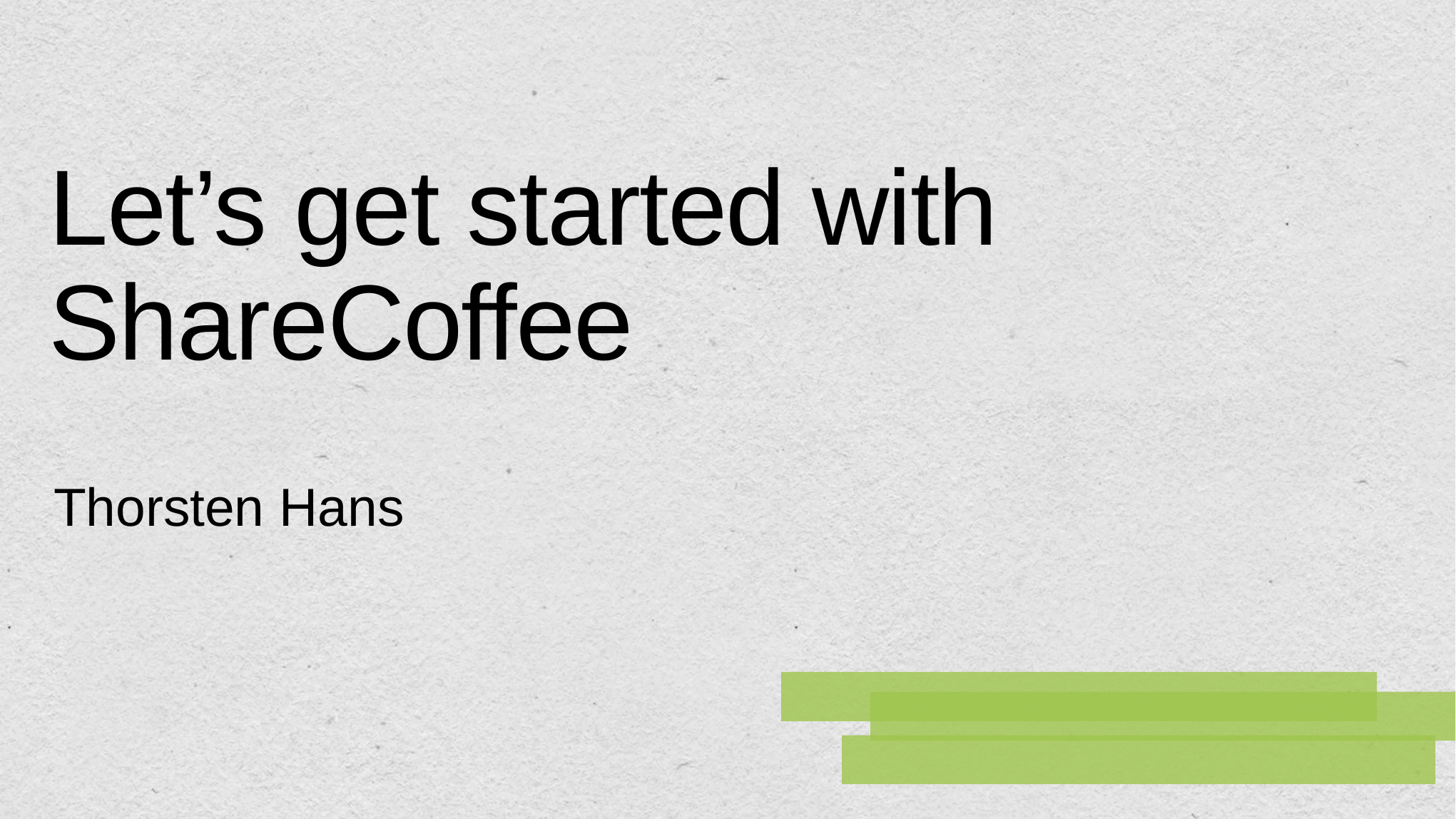

# Let’s get started with ShareCoffee
Thorsten Hans